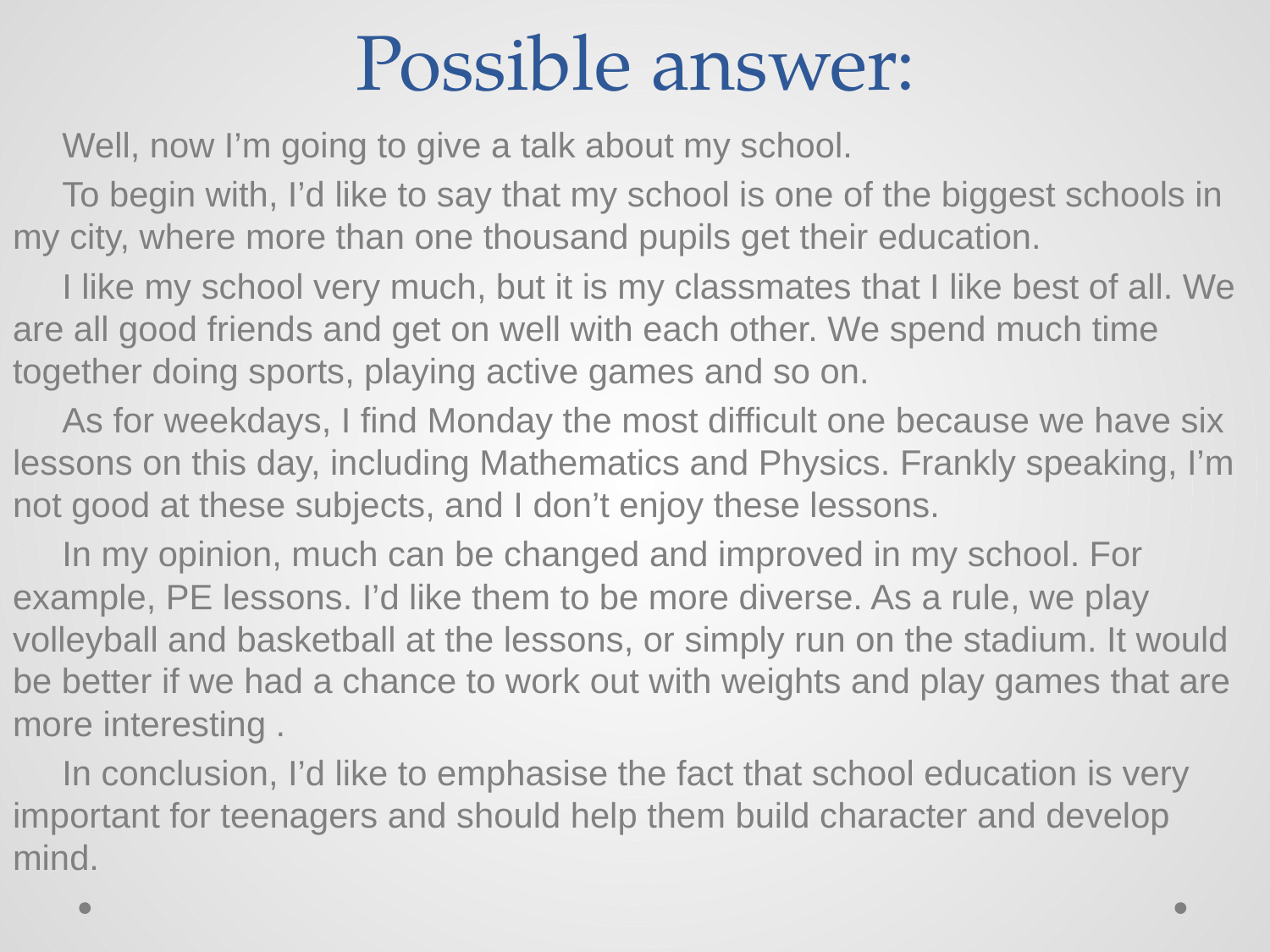

# Possible answer:
Well, now I’m going to give a talk about my school.
To begin with, I’d like to say that my school is one of the biggest schools in my city, where more than one thousand pupils get their education.
I like my school very much, but it is my classmates that I like best of all. We are all good friends and get on well with each other. We spend much time together doing sports, playing active games and so on.
As for weekdays, I find Monday the most difficult one because we have six lessons on this day, including Mathematics and Physics. Frankly speaking, I’m not good at these subjects, and I don’t enjoy these lessons.
In my opinion, much can be changed and improved in my school. For example, PE lessons. I’d like them to be more diverse. As a rule, we play volleyball and basketball at the lessons, or simply run on the stadium. It would be better if we had a chance to work out with weights and play games that are more interesting .
In conclusion, I’d like to emphasise the fact that school education is very important for teenagers and should help them build character and develop mind.